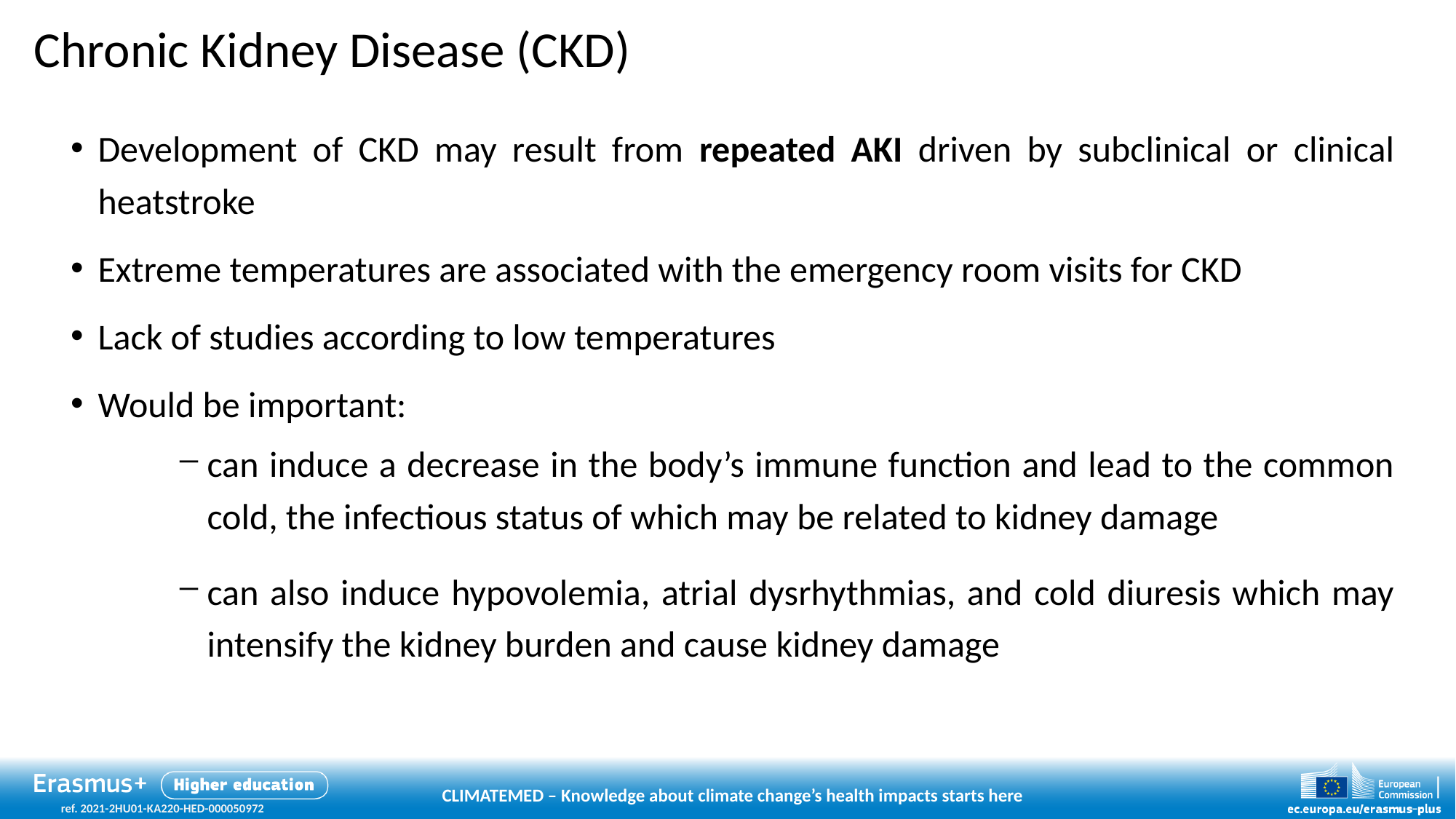

# Chronic Kidney Disease (CKD)
Development of CKD may result from repeated AKI driven by subclinical or clinical heatstroke
Extreme temperatures are associated with the emergency room visits for CKD
Lack of studies according to low temperatures
Would be important:
can induce a decrease in the body’s immune function and lead to the common cold, the infectious status of which may be related to kidney damage
can also induce hypovolemia, atrial dysrhythmias, and cold diuresis which may intensify the kidney burden and cause kidney damage